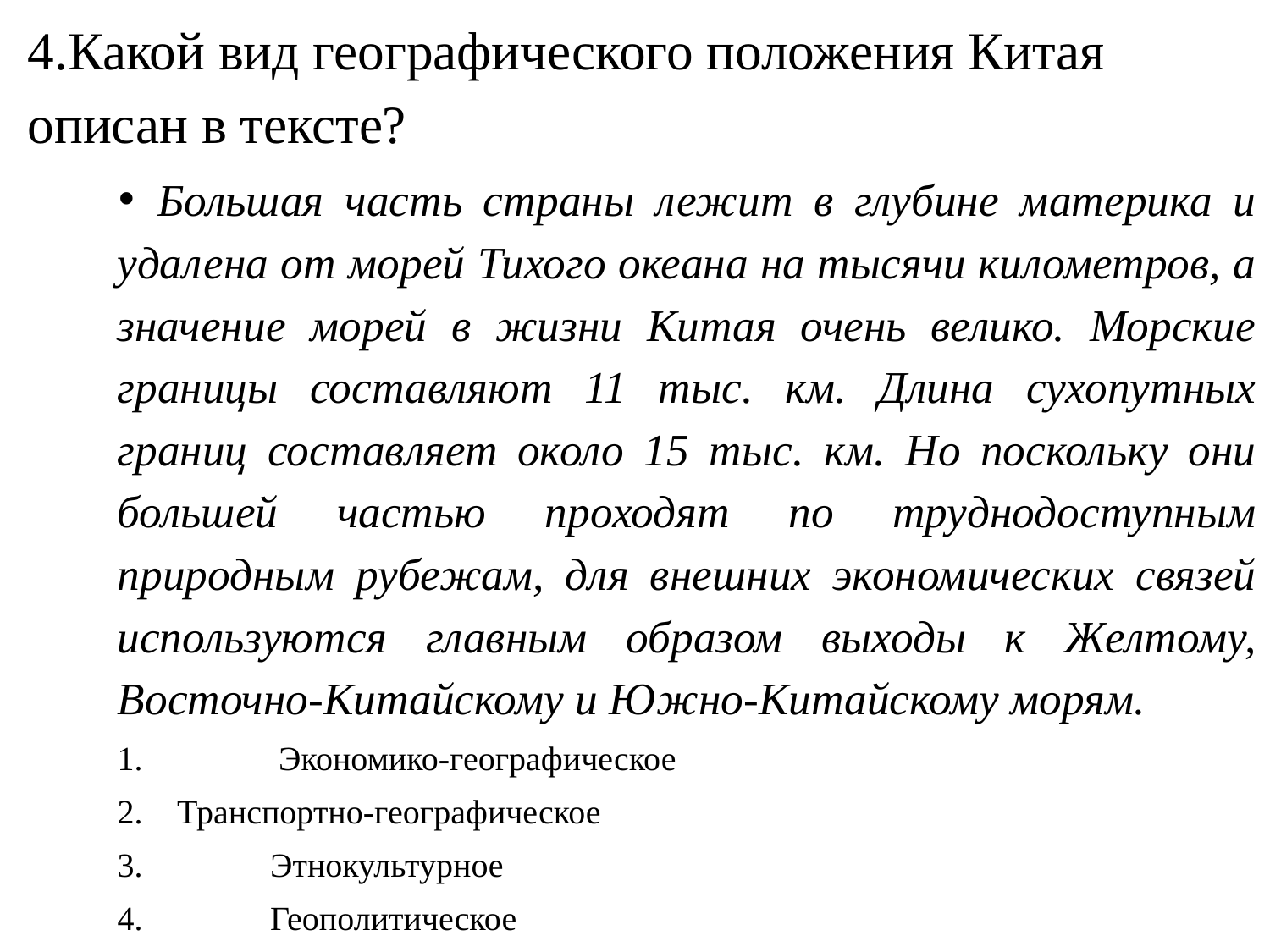

4.Какой вид географического положения Китая описан в тексте?
Большая часть страны лежит в глубине материка и удалена от морей Тихого океана на тысячи километров, а значение морей в жизни Китая очень велико. Морские границы составляют 11 тыс. км. Длина сухопутных границ составляет около 15 тыс. км. Но поскольку они большей частью проходят по труднодоступным природным рубежам, для внешних экономических связей используются главным образом выходы к Желтому, Восточно-Китайскому и Южно-Китайскому морям.
 	Экономико-географическое
Транспортно-географическое
           Этнокультурное
           Геополитическое